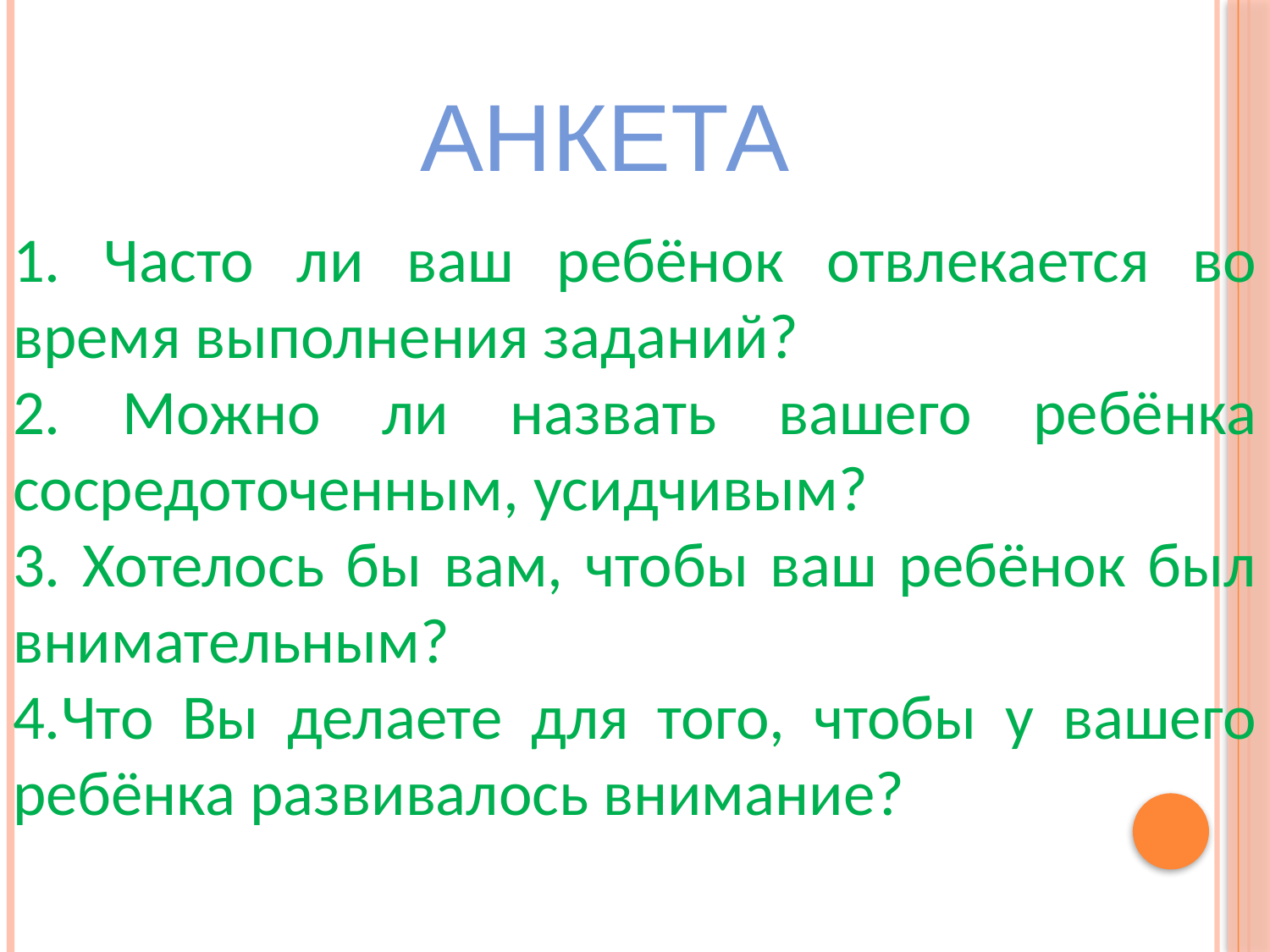

# анкета
1. Часто ли ваш ребёнок отвлекается во время выполнения заданий?
2. Можно ли назвать вашего ребёнка сосредоточенным, усидчивым?
3. Хотелось бы вам, чтобы ваш ребёнок был внимательным?
4.Что Вы делаете для того, чтобы у вашего ребёнка развивалось внимание?